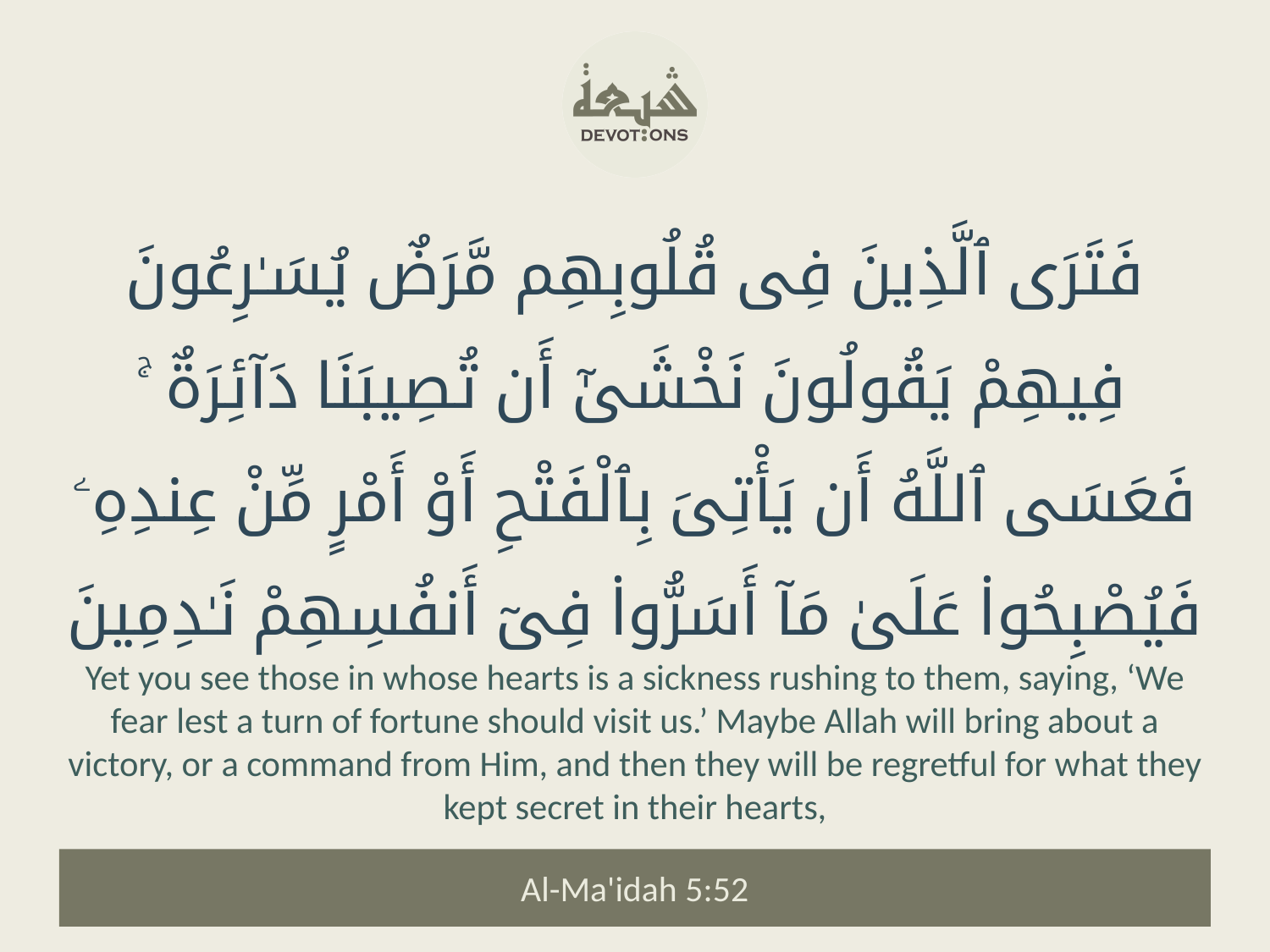

فَتَرَى ٱلَّذِينَ فِى قُلُوبِهِم مَّرَضٌ يُسَـٰرِعُونَ فِيهِمْ يَقُولُونَ نَخْشَىٰٓ أَن تُصِيبَنَا دَآئِرَةٌ ۚ فَعَسَى ٱللَّهُ أَن يَأْتِىَ بِٱلْفَتْحِ أَوْ أَمْرٍ مِّنْ عِندِهِۦ فَيُصْبِحُوا۟ عَلَىٰ مَآ أَسَرُّوا۟ فِىٓ أَنفُسِهِمْ نَـٰدِمِينَ
Yet you see those in whose hearts is a sickness rushing to them, saying, ‘We fear lest a turn of fortune should visit us.’ Maybe Allah will bring about a victory, or a command from Him, and then they will be regretful for what they kept secret in their hearts,
Al-Ma'idah 5:52